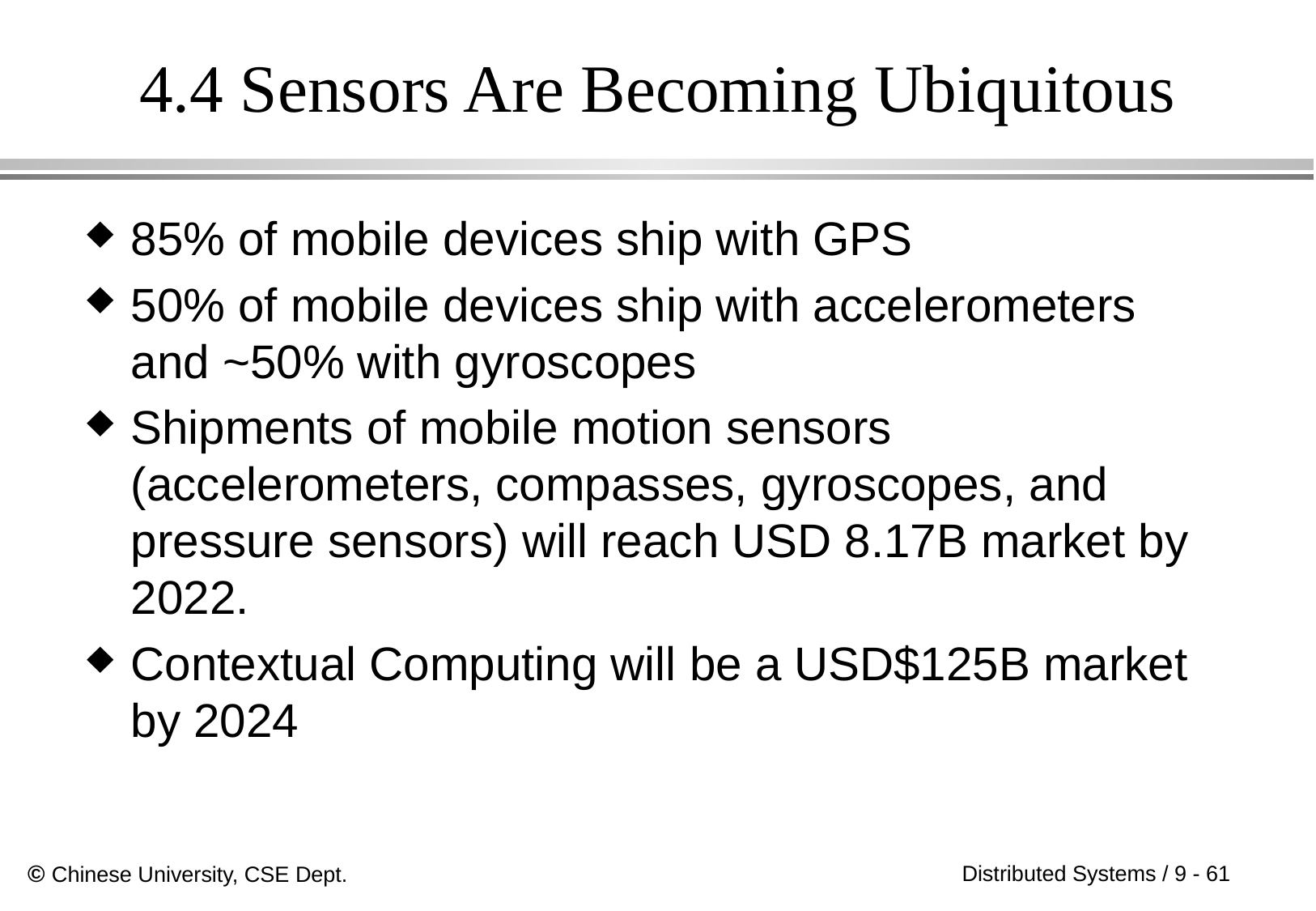

4.4 Sensors Are Becoming Ubiquitous
85% of mobile devices ship with GPS
50% of mobile devices ship with accelerometers and ~50% with gyroscopes
Shipments of mobile motion sensors (accelerometers, compasses, gyroscopes, and pressure sensors) will reach USD 8.17B market by 2022.
Contextual Computing will be a USD$125B market by 2024